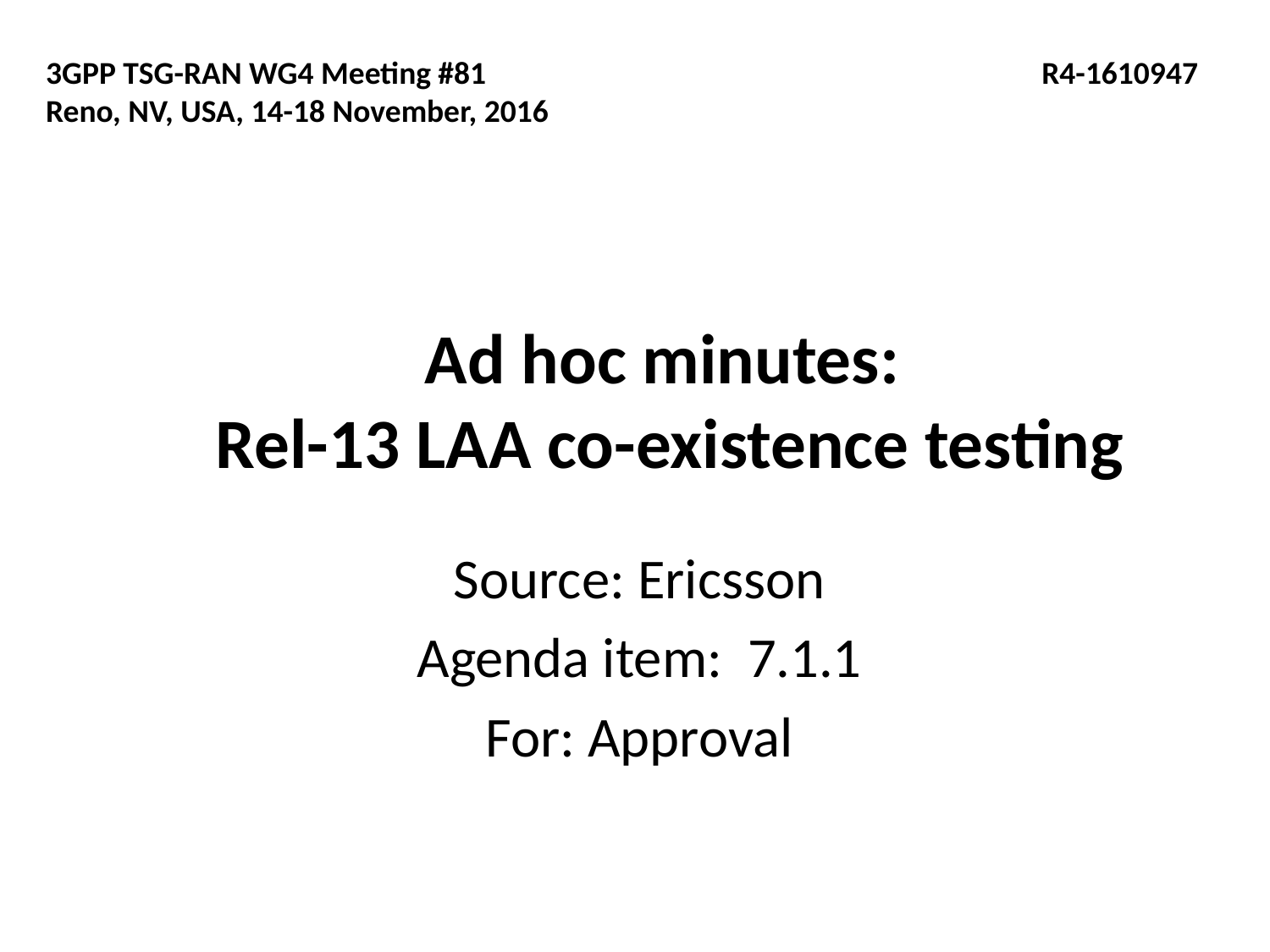

3GPP TSG-RAN WG4 Meeting #81	                                                                    R4-1610947
Reno, NV, USA, 14-18 November, 2016

# Ad hoc minutes: Rel-13 LAA co-existence testing
Source: Ericsson
Agenda item:  7.1.1
For: Approval